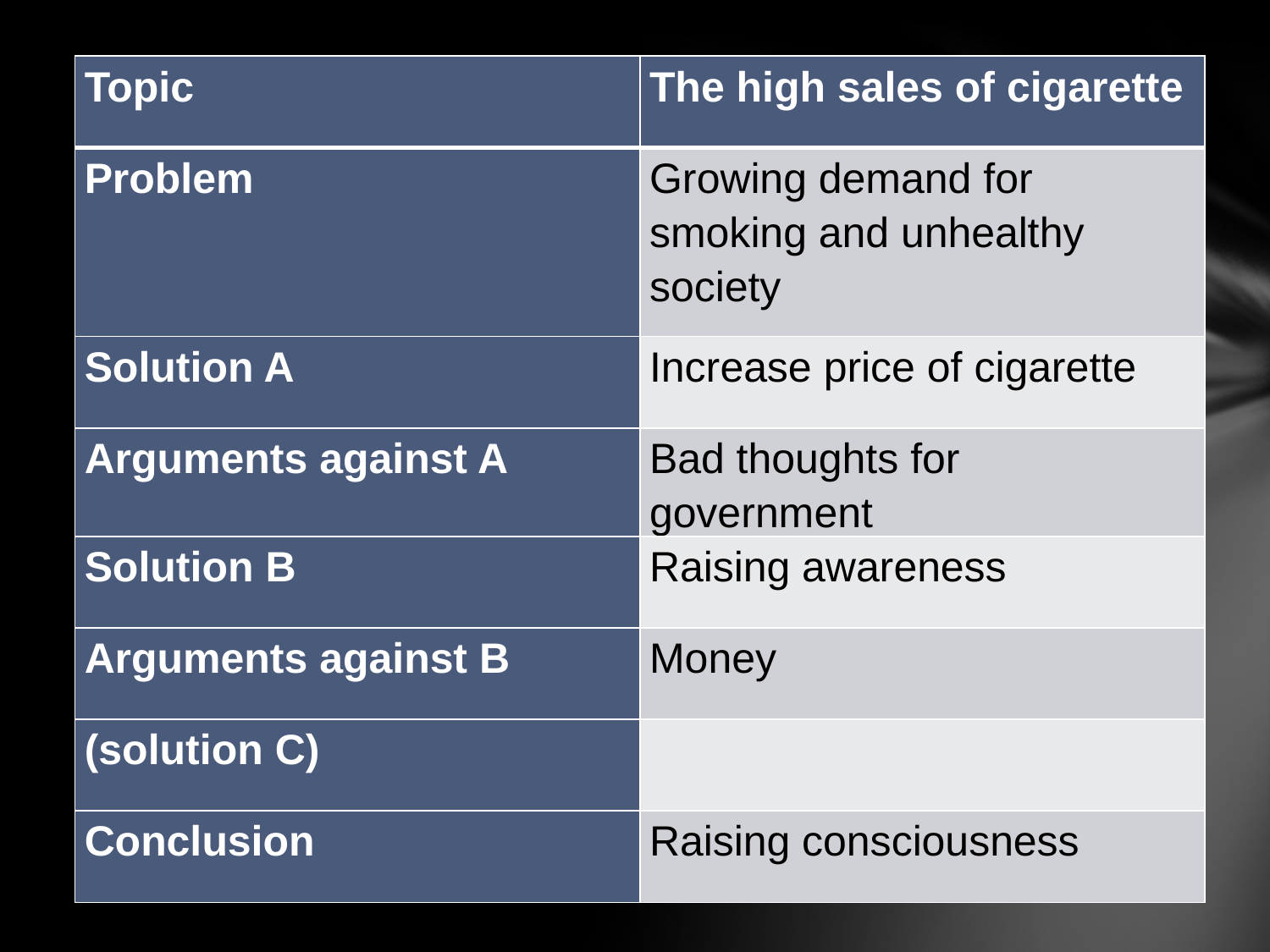

| Topic | The high sales of cigarette |
| --- | --- |
| Problem | Growing demand for smoking and unhealthy society |
| Solution A | Increase price of cigarette |
| Arguments against A | Bad thoughts for government |
| Solution B | Raising awareness |
| Arguments against B | Money |
| (solution C) |  |
| Conclusion | Raising consciousness |